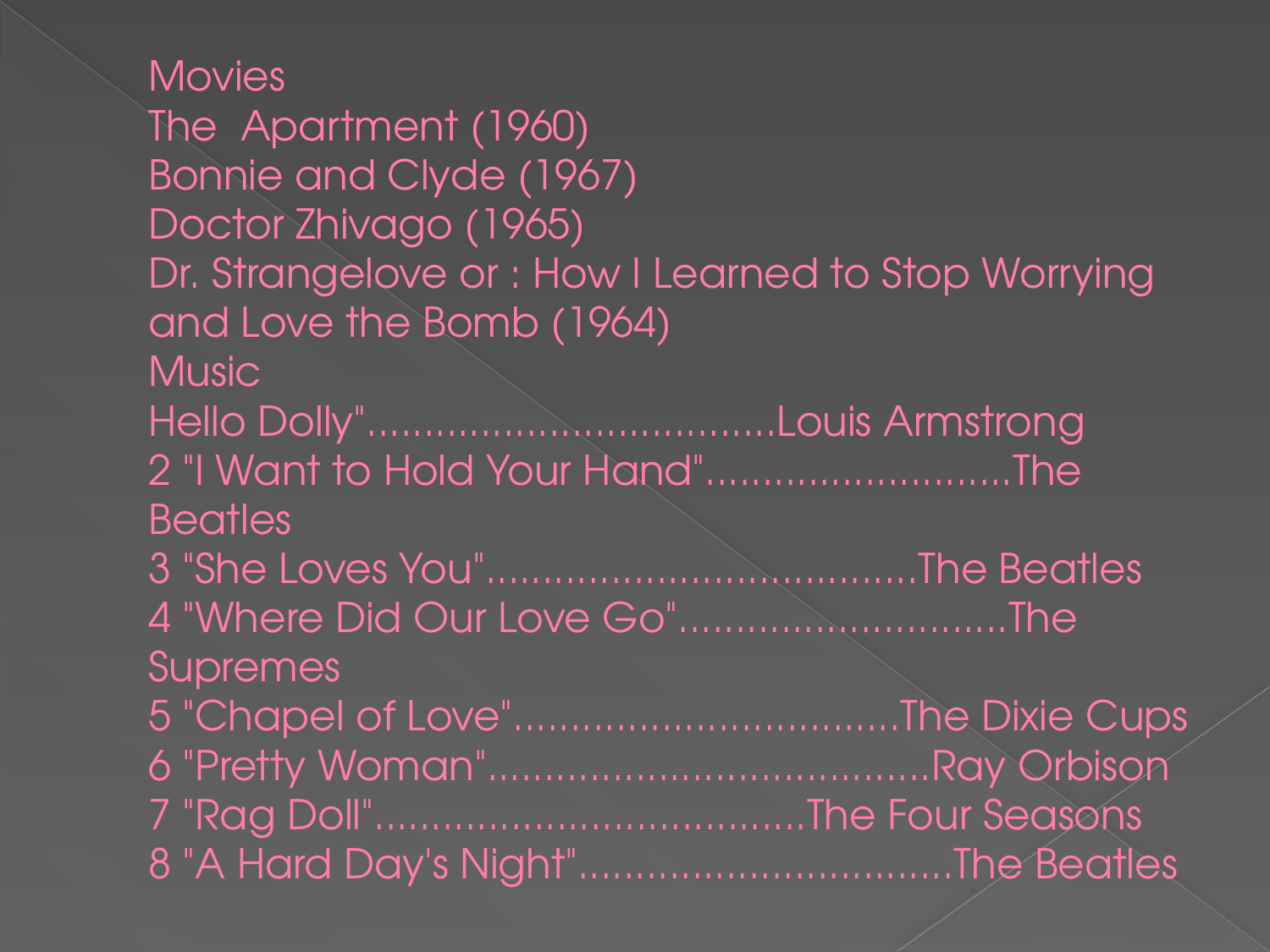

# Movies The  Apartment (1960) Bonnie and Clyde (1967) Doctor Zhivago (1965) Dr. Strangelove or : How I Learned to Stop Worrying and Love the Bomb (1964) Music Hello Dolly"....................................Louis Armstrong 2 "I Want to Hold Your Hand"...........................The Beatles 3 "She Loves You"......................................The Beatles 4 "Where Did Our Love Go".............................The Supremes 5 "Chapel of Love"..................................The Dixie Cups 6 "Pretty Woman".......................................Ray Orbison 7 "Rag Doll"......................................The Four Seasons 8 "A Hard Day's Night".................................The Beatles